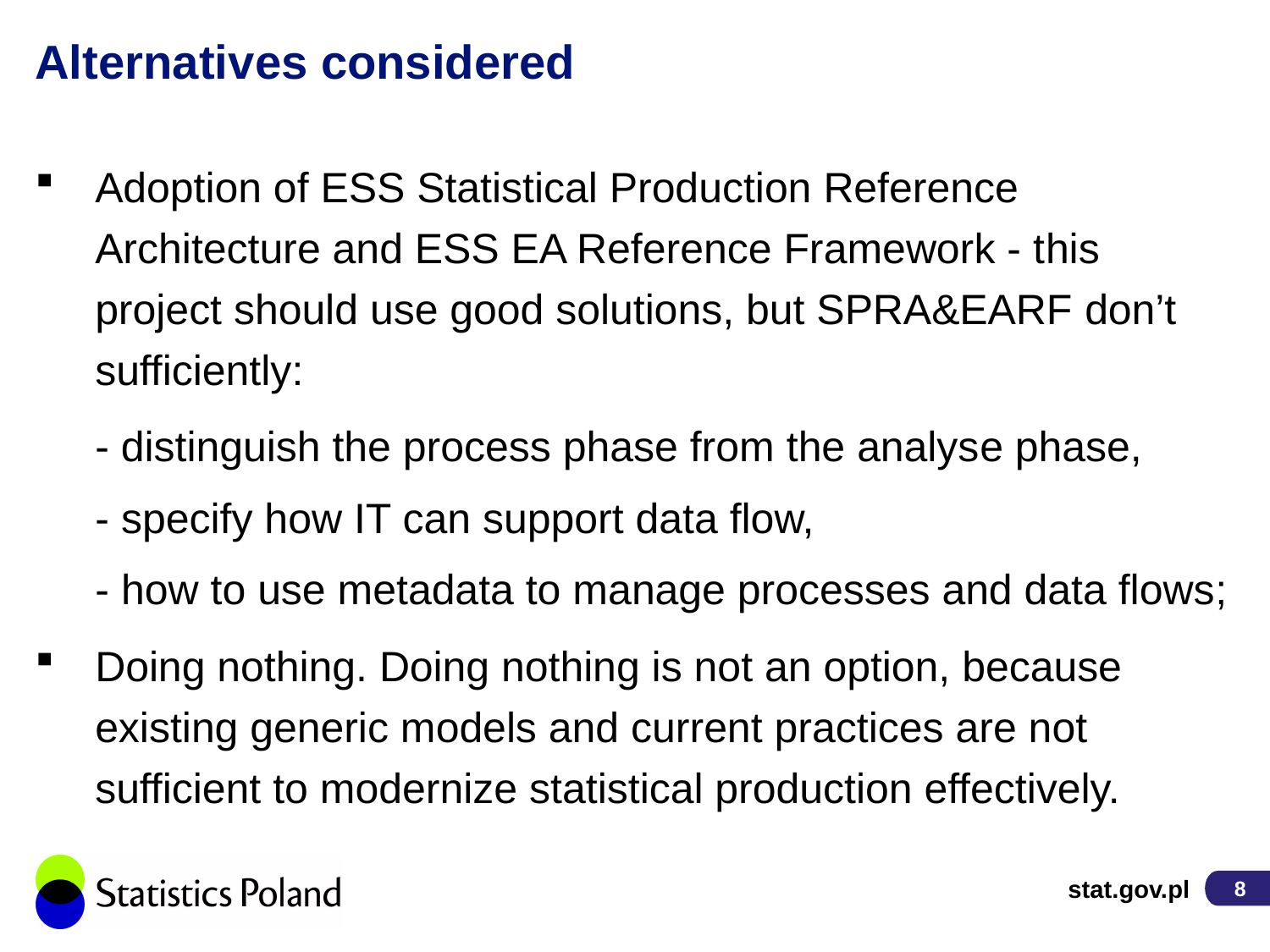

# Alternatives considered
Adoption of ESS Statistical Production Reference Architecture and ESS EA Reference Framework - this project should use good solutions, but SPRA&EARF don’t sufficiently:
	- distinguish the process phase from the analyse phase,
 	- specify how IT can support data flow,
	- how to use metadata to manage processes and data flows;
Doing nothing. Doing nothing is not an option, because existing generic models and current practices are not sufficient to modernize statistical production effectively.